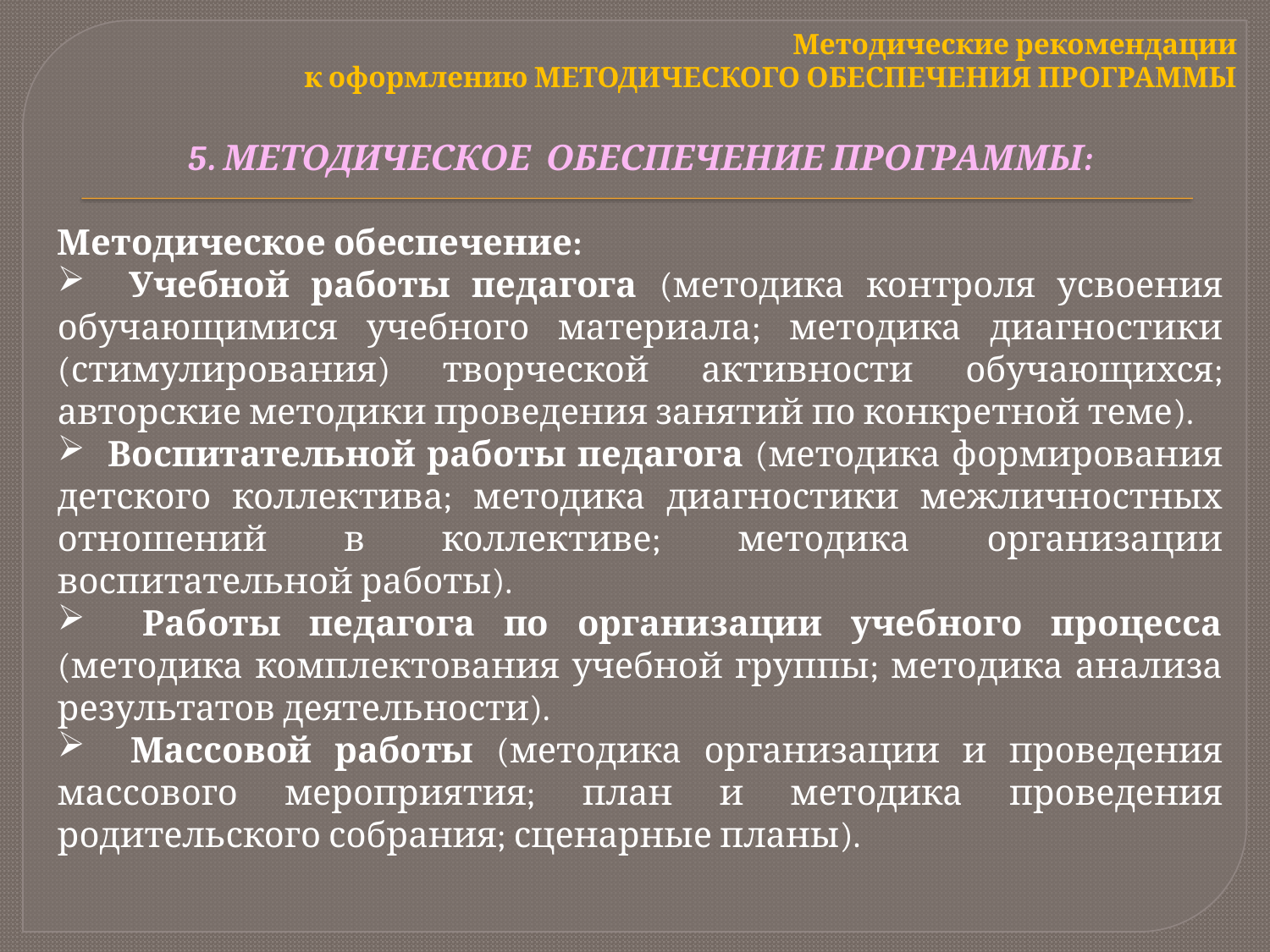

Методические рекомендации
к оформлению МЕТОДИЧЕСКОГО ОБЕСПЕЧЕНИЯ ПРОГРАММЫ
5. МЕТОДИЧЕСКОЕ  ОБЕСПЕЧЕНИЕ ПРОГРАММЫ:

Методическое обеспечение:
  Учебной работы педагога (методика контроля усвоения обучающимися учебного материала; методика диагностики (стимулирования) творческой активности обучающихся; авторские методики проведения занятий по конкретной теме).
  Воспитательной работы педагога (методика формирования детского коллектива; методика диагностики межличностных отношений в коллективе; методика организации воспитательной работы).
  Работы педагога по организации учебного процесса (методика комплектования учебной группы; методика анализа результатов деятельности).
  Массовой работы (методика организации и проведения массового мероприятия; план и методика проведения родительского собрания; сценарные планы).